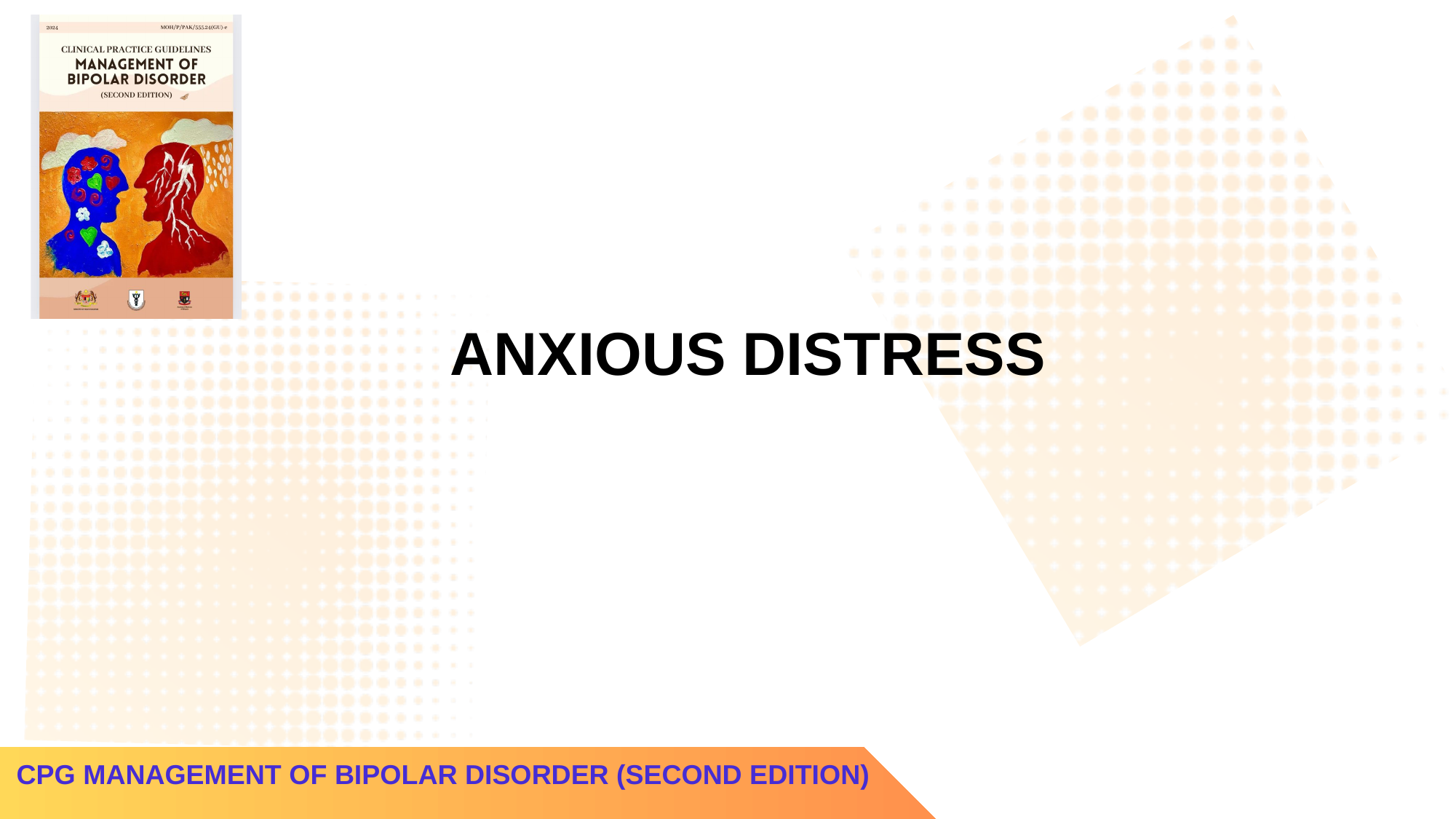

ANXIOUS DISTRESS

CPG MANAGEMENT OF BIPOLAR DISORDER (SECOND EDITION)